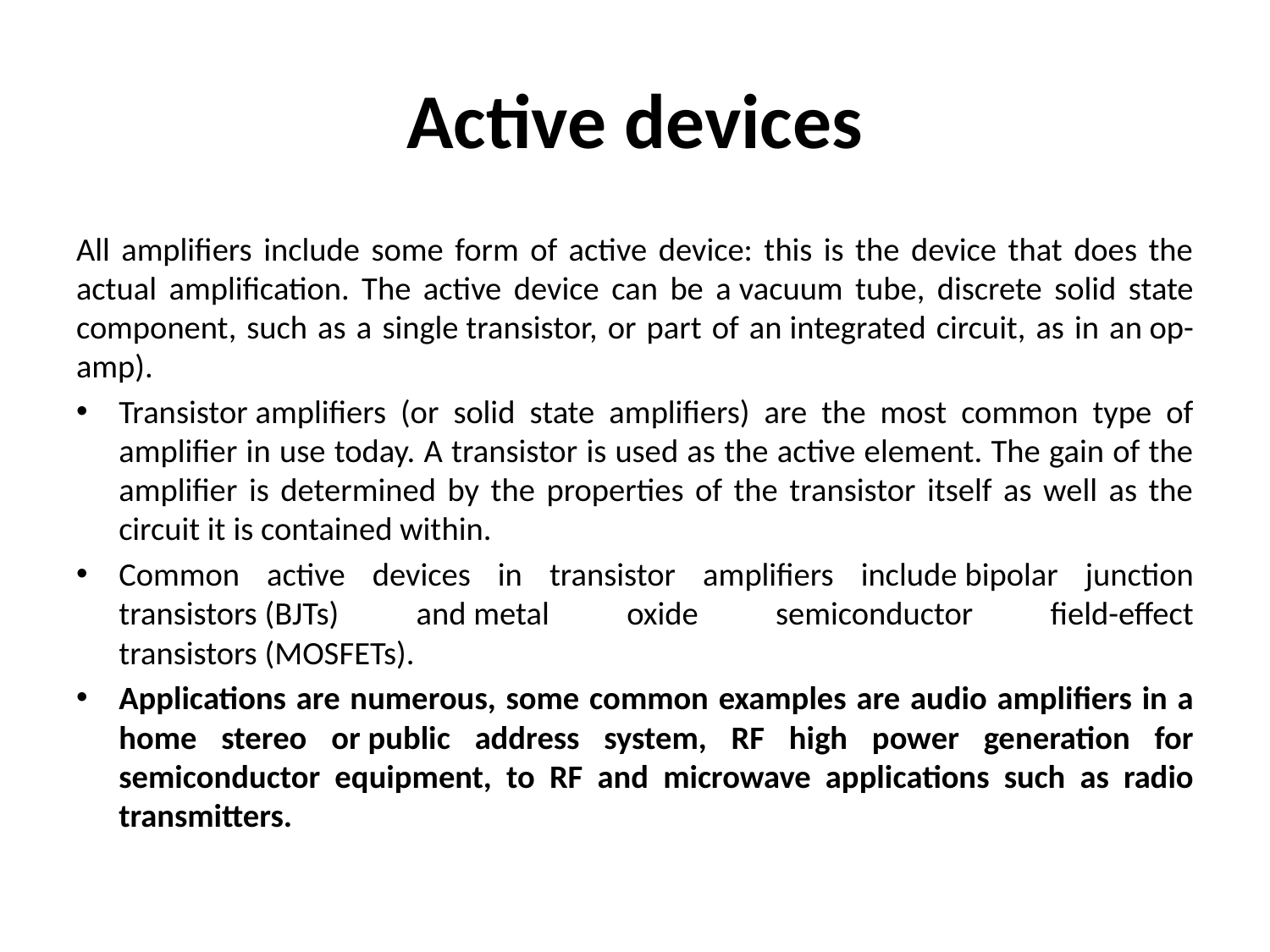

# Active devices
All amplifiers include some form of active device: this is the device that does the actual amplification. The active device can be a vacuum tube, discrete solid state component, such as a single transistor, or part of an integrated circuit, as in an op-amp).
Transistor amplifiers (or solid state amplifiers) are the most common type of amplifier in use today. A transistor is used as the active element. The gain of the amplifier is determined by the properties of the transistor itself as well as the circuit it is contained within.
Common active devices in transistor amplifiers include bipolar junction transistors (BJTs) and metal oxide semiconductor field-effect transistors (MOSFETs).
Applications are numerous, some common examples are audio amplifiers in a home stereo or public address system, RF high power generation for semiconductor equipment, to RF and microwave applications such as radio transmitters.